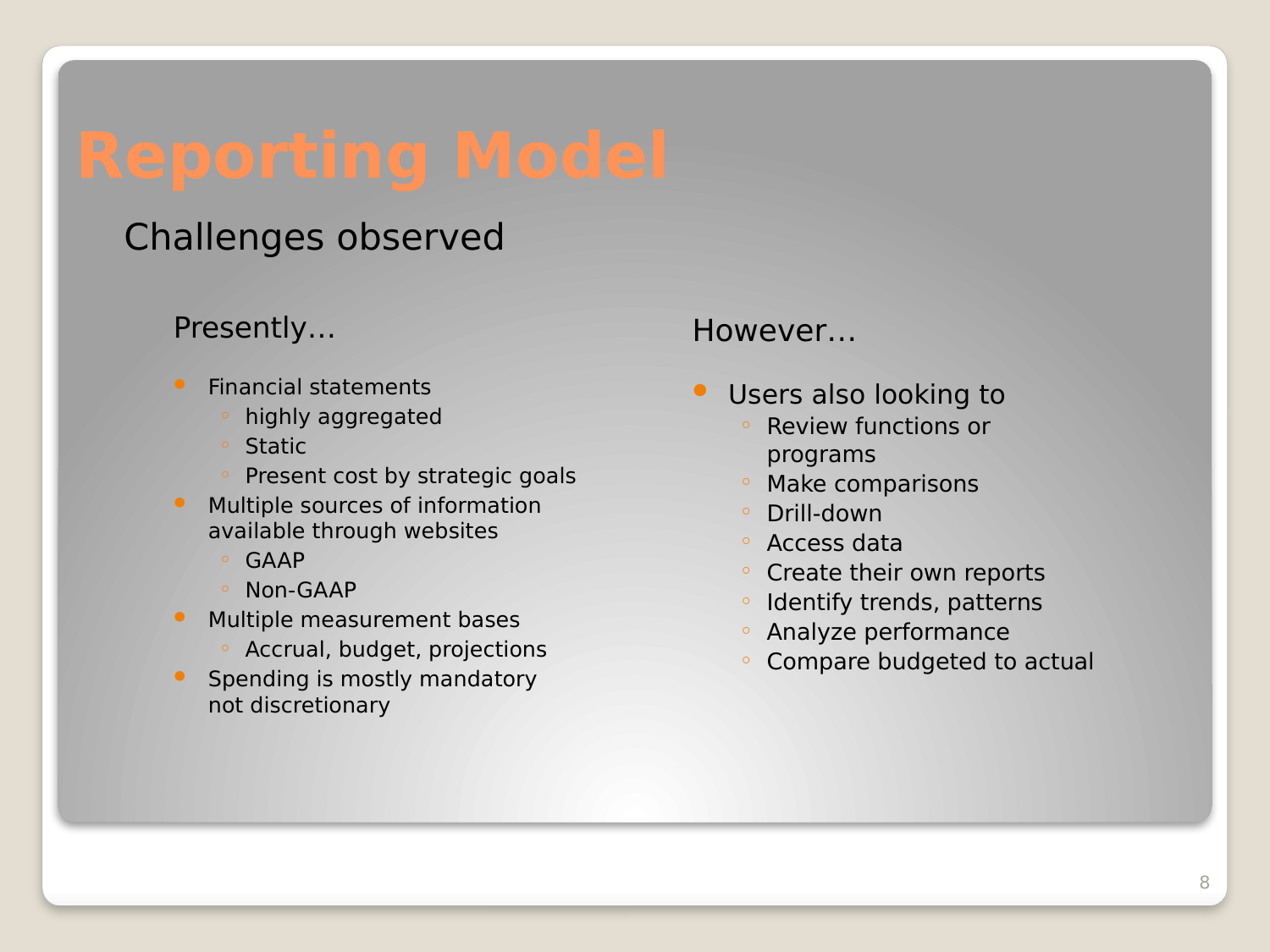

# Reporting Model
Challenges observed

Presently…

Financial statements
highly aggregated
Static
Present cost by strategic goals
Multiple sources of information available through websites
GAAP
Non-GAAP
Multiple measurement bases
Accrual, budget, projections
Spending is mostly mandatory not discretionary

However…

Users also looking to
Review functions or programs
Make comparisons
Drill-down
Access data
Create their own reports
Identify trends, patterns
Analyze performance
Compare budgeted to actual

8